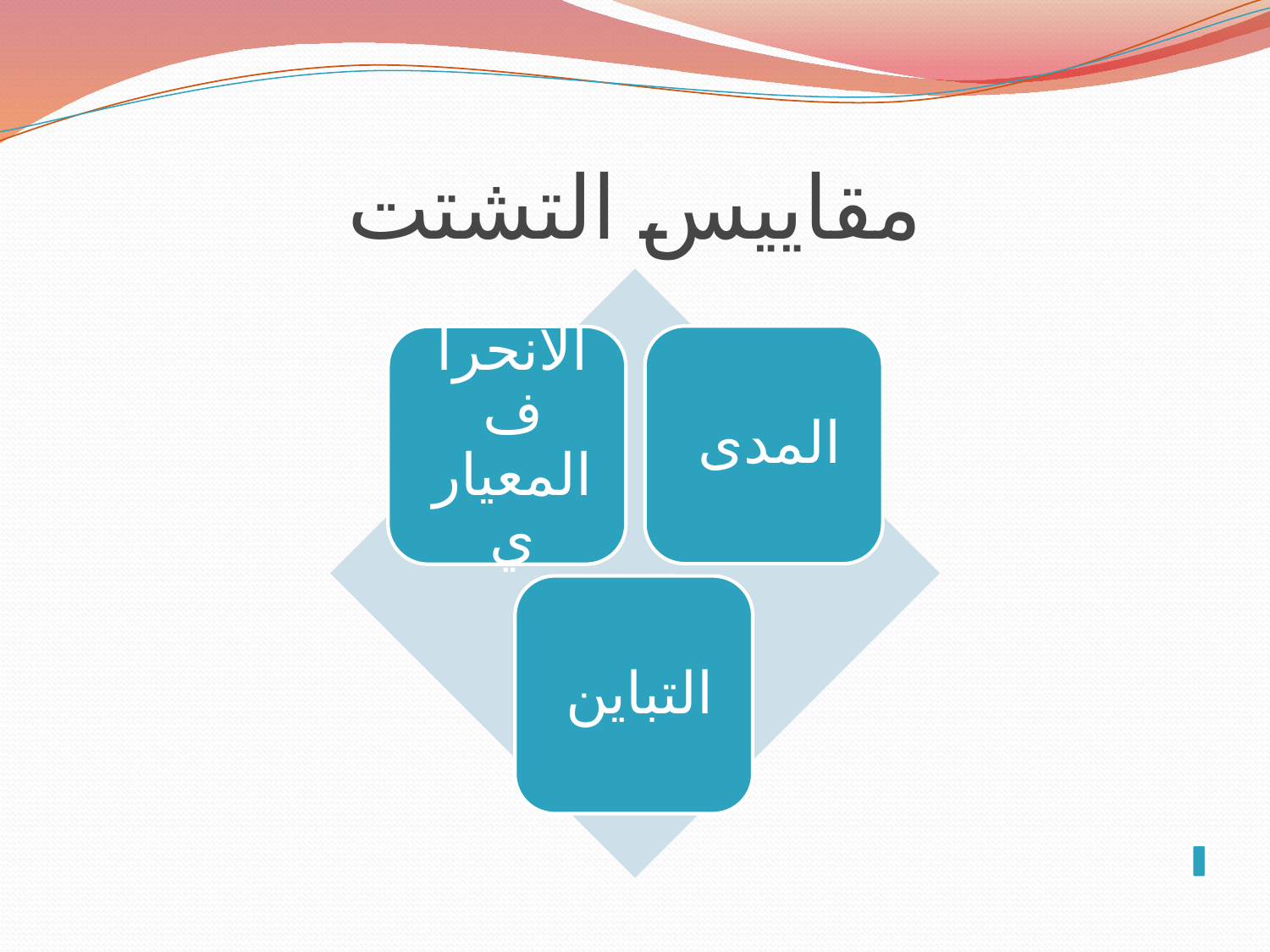

# مقاييس التشتت
الانحراف المعياري
المدى
التباين